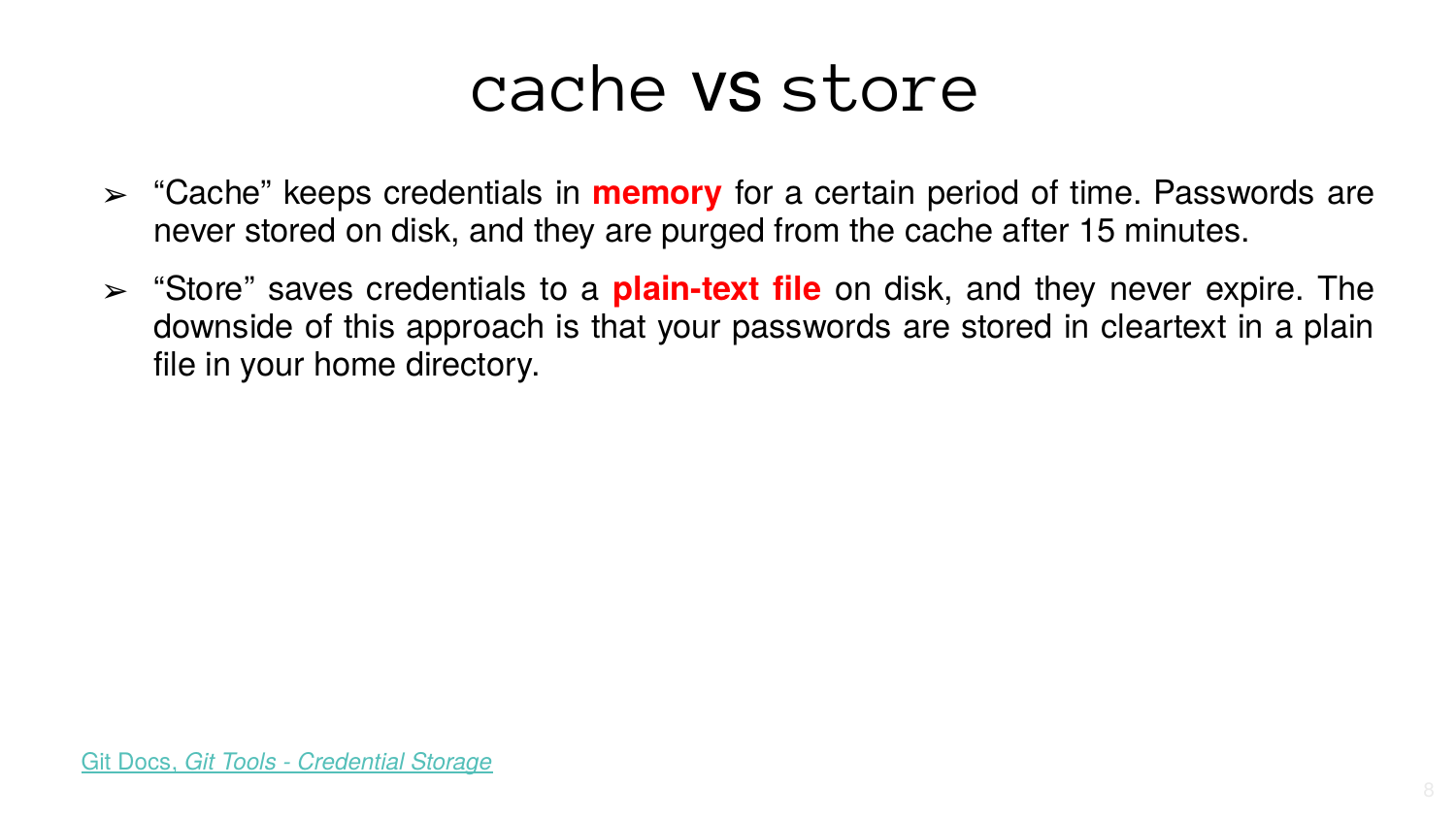

# cache vs store
“Cache” keeps credentials in memory for a certain period of time. Passwords are never stored on disk, and they are purged from the cache after 15 minutes.
“Store” saves credentials to a plain-text file on disk, and they never expire. The downside of this approach is that your passwords are stored in cleartext in a plain file in your home directory.

Git Docs, Git Tools - Credential Storage
8